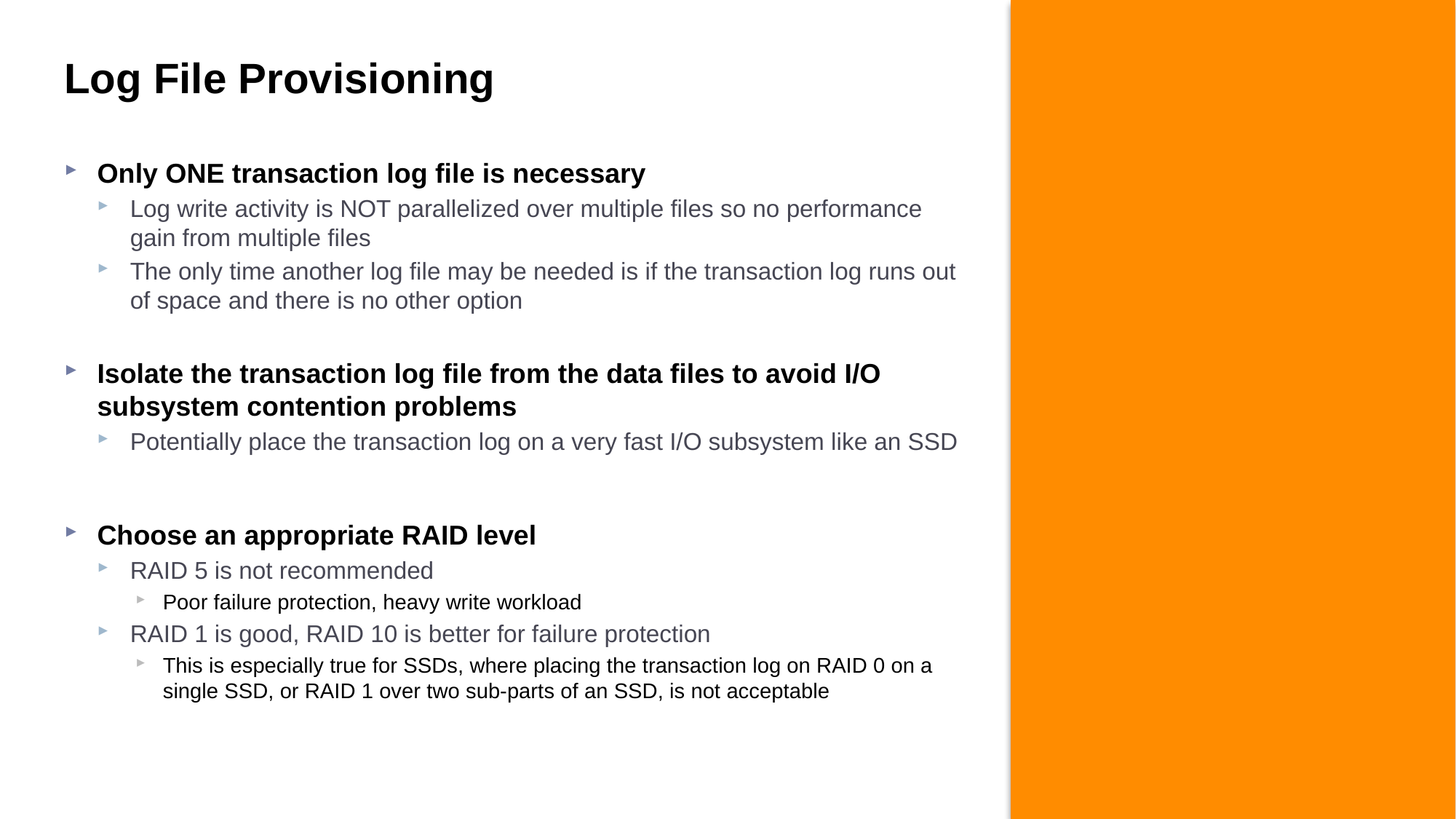

# Log File Provisioning
Only ONE transaction log file is necessary
Log write activity is NOT parallelized over multiple files so no performance gain from multiple files
The only time another log file may be needed is if the transaction log runs out of space and there is no other option

Isolate the transaction log file from the data files to avoid I/O subsystem contention problems
Potentially place the transaction log on a very fast I/O subsystem like an SSD

Choose an appropriate RAID level
RAID 5 is not recommended
Poor failure protection, heavy write workload
RAID 1 is good, RAID 10 is better for failure protection
This is especially true for SSDs, where placing the transaction log on RAID 0 on a single SSD, or RAID 1 over two sub-parts of an SSD, is not acceptable